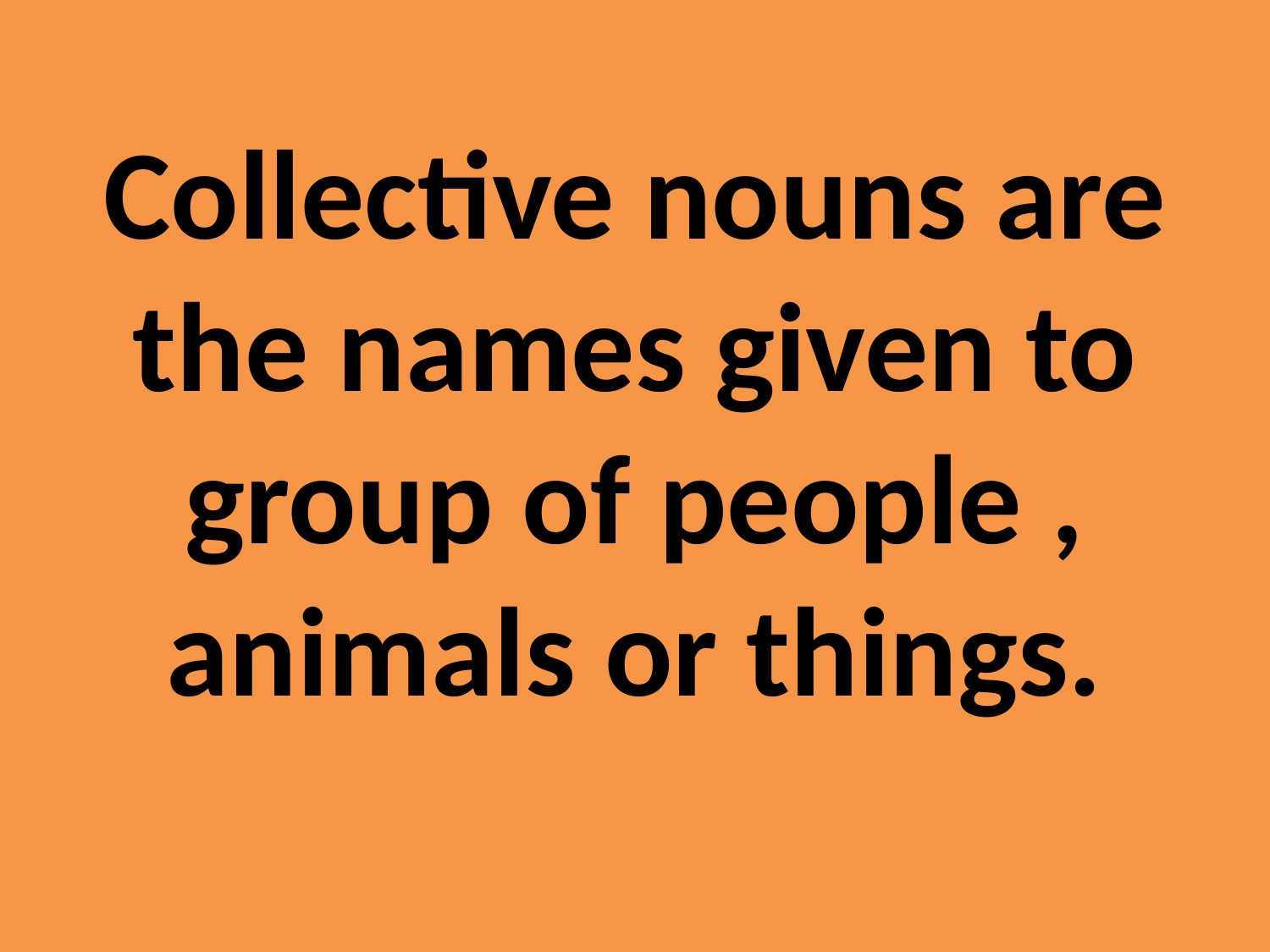

# Collective nouns are the names given to group of people , animals or things.